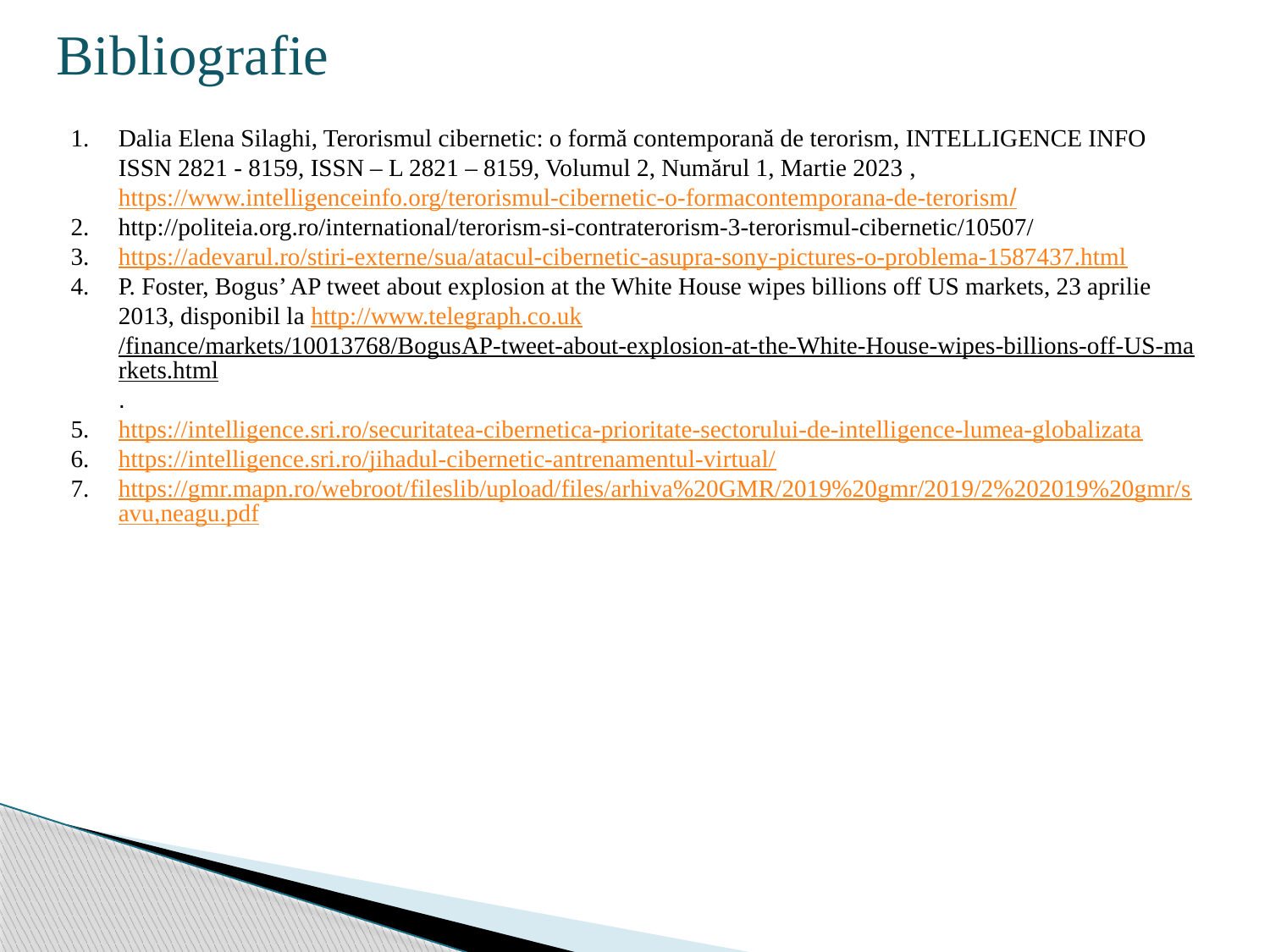

Bibliografie
Dalia Elena Silaghi, Terorismul cibernetic: o formă contemporană de terorism, INTELLIGENCE INFO ISSN 2821 - 8159, ISSN – L 2821 – 8159, Volumul 2, Numărul 1, Martie 2023 , https://www.intelligenceinfo.org/terorismul-cibernetic-o-formacontemporana-de-terorism/
http://politeia.org.ro/international/terorism-si-contraterorism-3-terorismul-cibernetic/10507/
https://adevarul.ro/stiri-externe/sua/atacul-cibernetic-asupra-sony-pictures-o-problema-1587437.html
P. Foster, Bogus’ AP tweet about explosion at the White House wipes billions off US markets, 23 aprilie 2013, disponibil la http://www.telegraph.co.uk/finance/markets/10013768/BogusAP-tweet-about-explosion-at-the-White-House-wipes-billions-off-US-markets.html.
https://intelligence.sri.ro/securitatea-cibernetica-prioritate-sectorului-de-intelligence-lumea-globalizata
https://intelligence.sri.ro/jihadul-cibernetic-antrenamentul-virtual/
https://gmr.mapn.ro/webroot/fileslib/upload/files/arhiva%20GMR/2019%20gmr/2019/2%202019%20gmr/savu,neagu.pdf